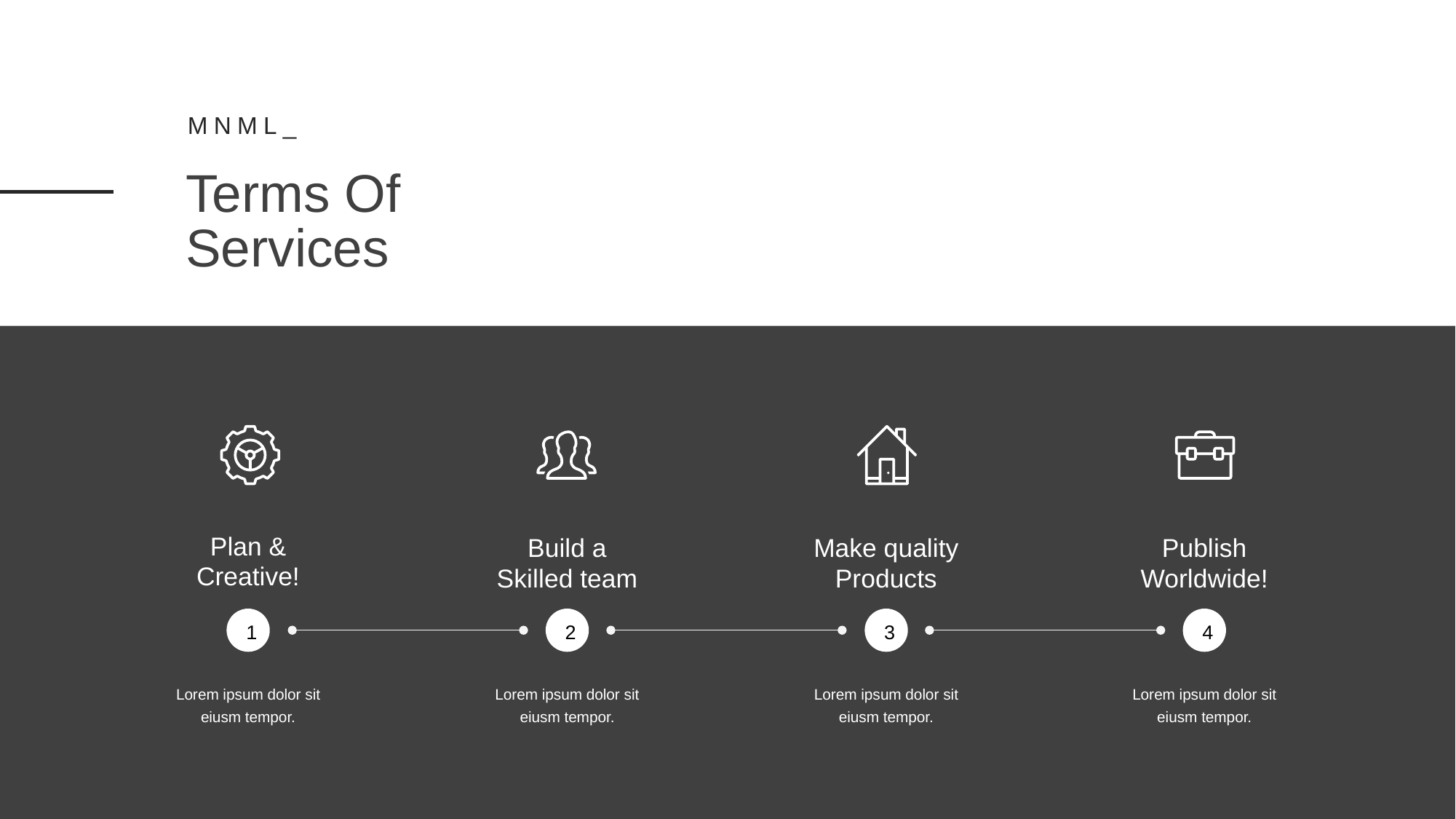

Mnml_
Terms Of
Services

Plan &
Creative!
Build a
Skilled team
Make quality
Products
Publish
Worldwide!

4
2
3
1
Lorem ipsum dolor sit
eiusm tempor.
Lorem ipsum dolor sit
eiusm tempor.
Lorem ipsum dolor sit
eiusm tempor.
Lorem ipsum dolor sit
eiusm tempor.